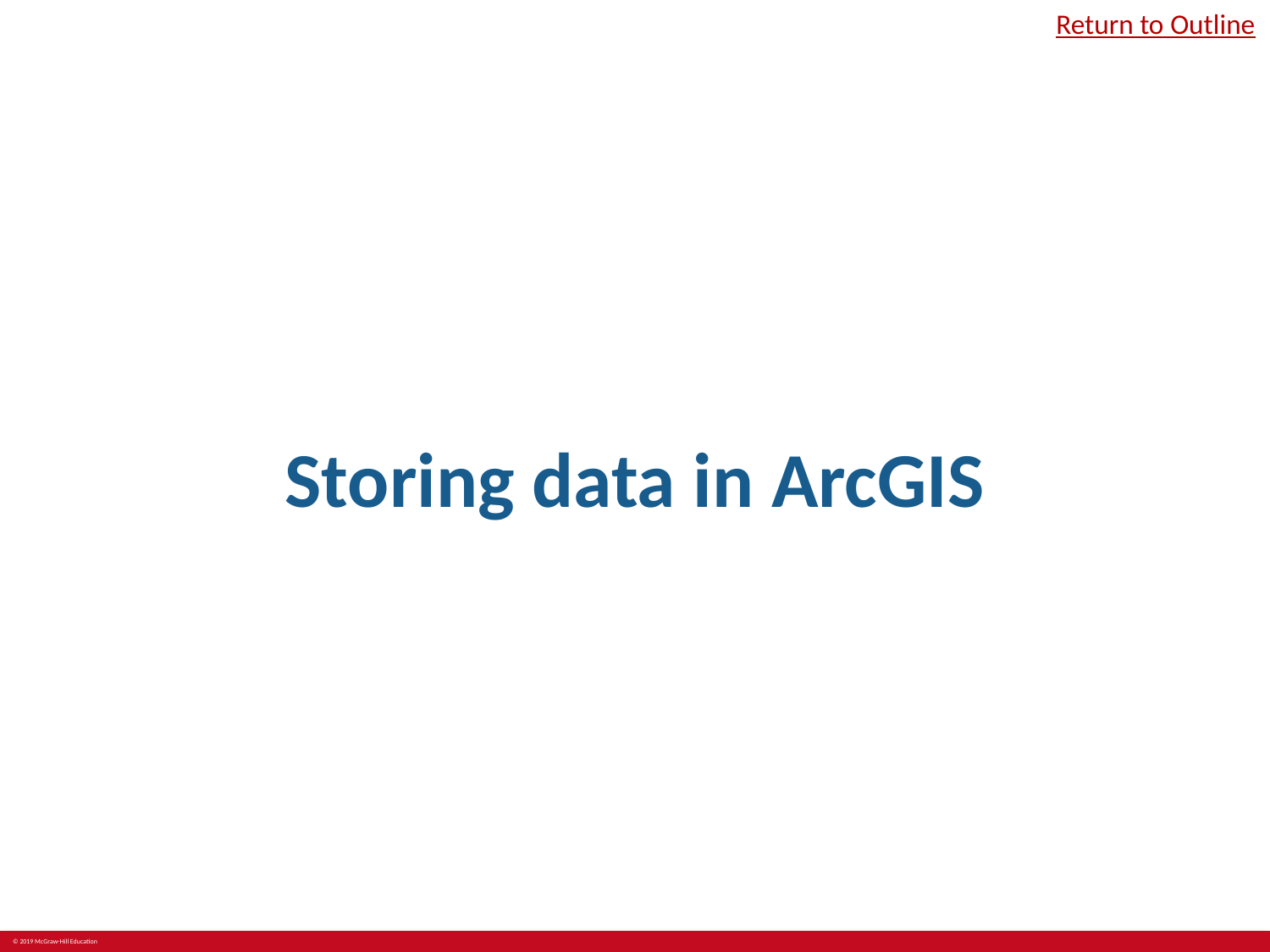

Return to Outline
# Storing data in ArcGIS